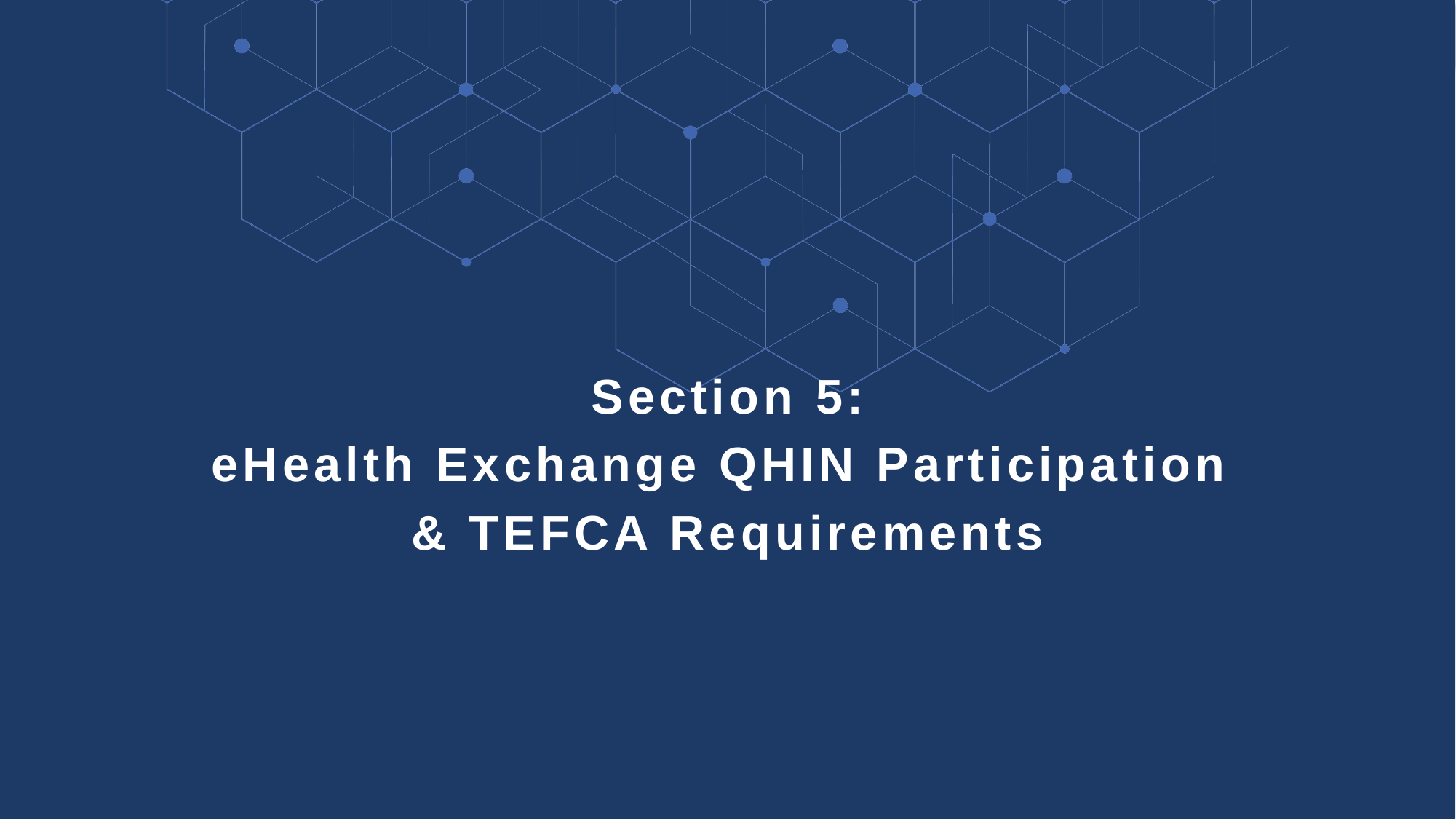

Section 5:
eHealth Exchange QHIN Participation
& TEFCA Requirements